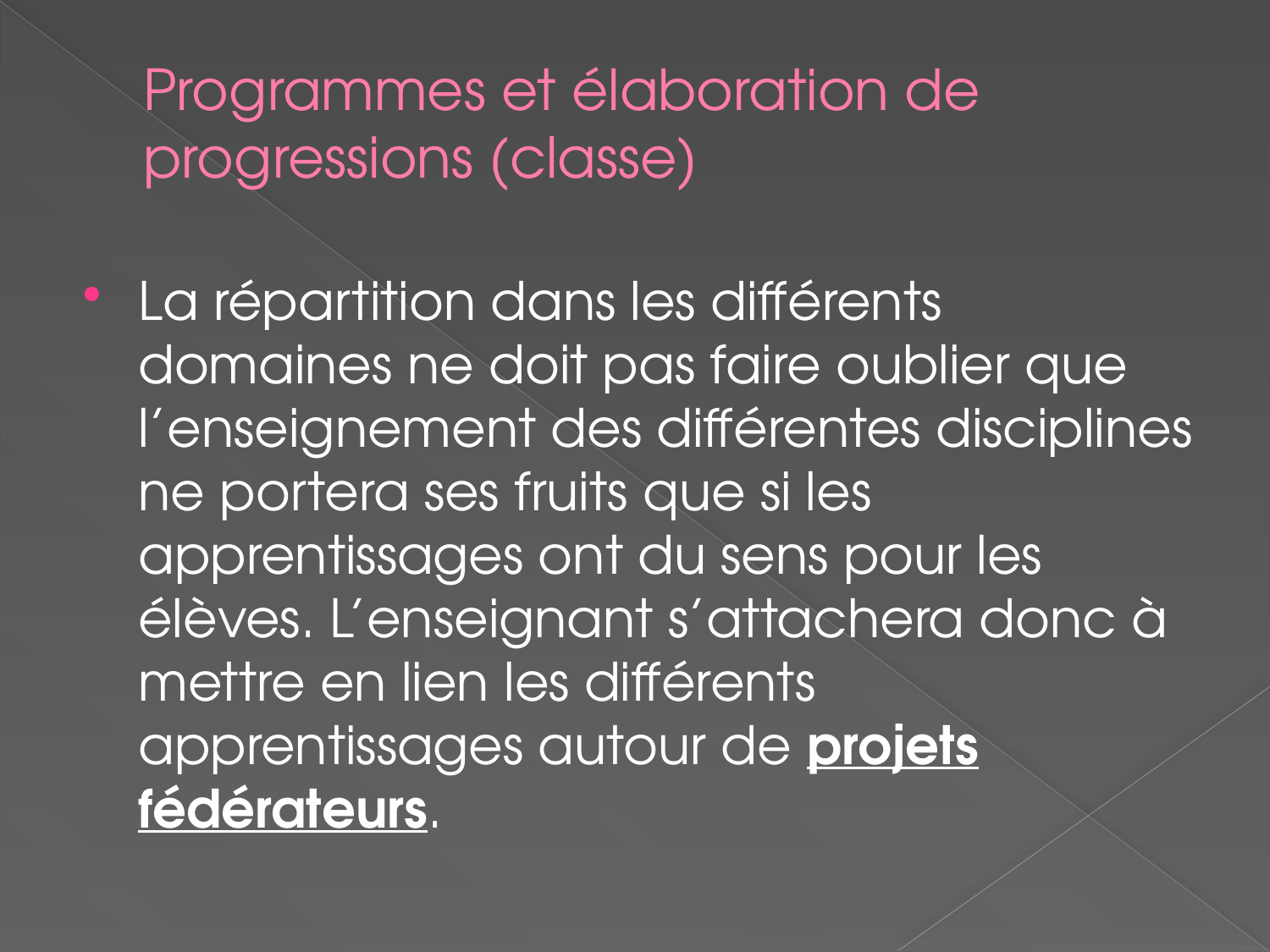

# Programmes et élaboration de progressions (classe)
La répartition dans les différents domaines ne doit pas faire oublier que l’enseignement des différentes disciplines ne portera ses fruits que si les apprentissages ont du sens pour les élèves. L’enseignant s’attachera donc à mettre en lien les différents apprentissages autour de projets fédérateurs.